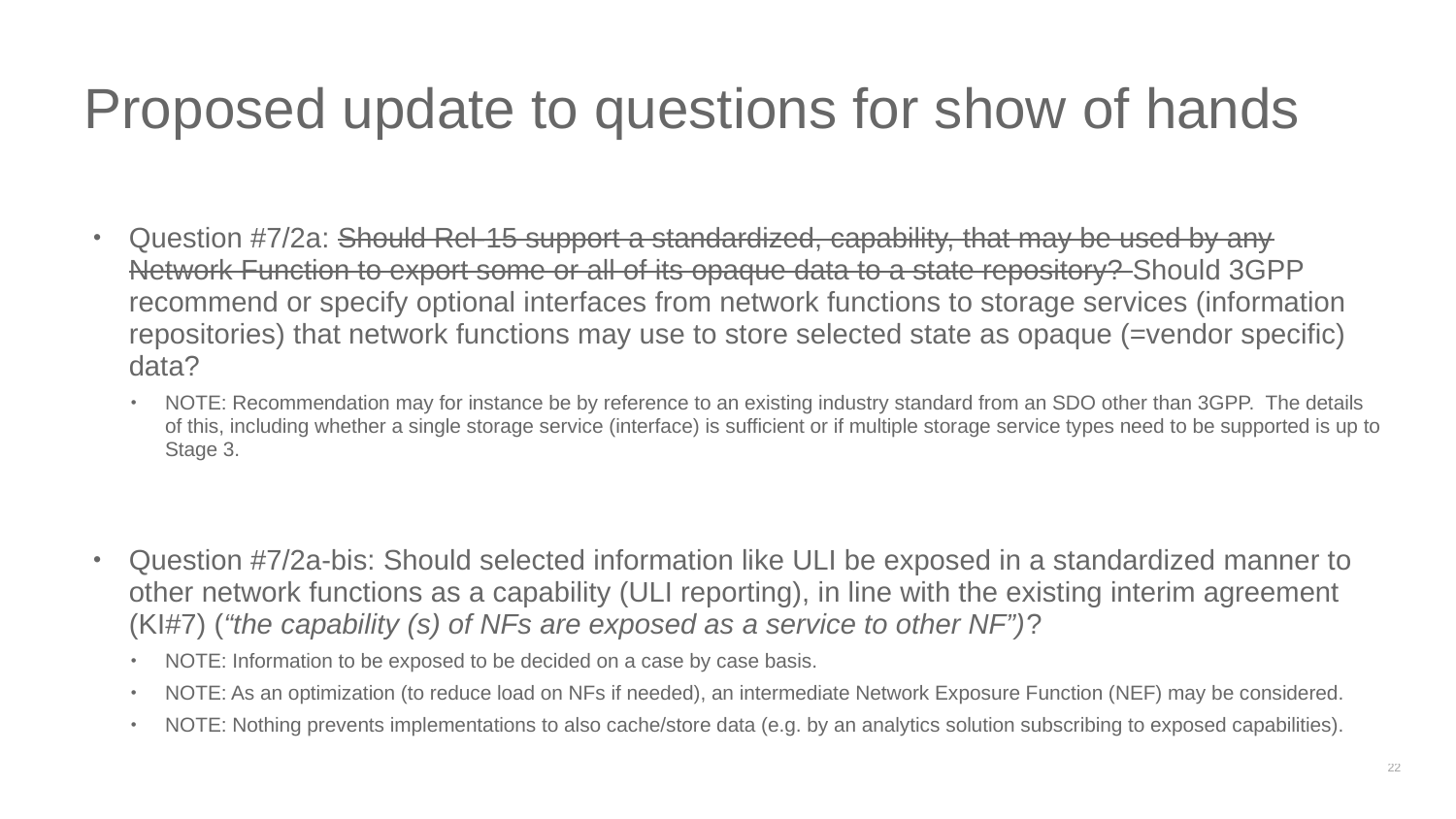

# Proposed update to questions for show of hands
Question #7/2a: Should Rel-15 support a standardized, capability, that may be used by any Network Function to export some or all of its opaque data to a state repository? Should 3GPP recommend or specify optional interfaces from network functions to storage services (information repositories) that network functions may use to store selected state as opaque (=vendor specific) data?
NOTE: Recommendation may for instance be by reference to an existing industry standard from an SDO other than 3GPP.  The details of this, including whether a single storage service (interface) is sufficient or if multiple storage service types need to be supported is up to Stage 3.

Question #7/2a-bis: Should selected information like ULI be exposed in a standardized manner to other network functions as a capability (ULI reporting), in line with the existing interim agreement (KI#7) (“the capability (s) of NFs are exposed as a service to other NF”)?
NOTE: Information to be exposed to be decided on a case by case basis.
NOTE: As an optimization (to reduce load on NFs if needed), an intermediate Network Exposure Function (NEF) may be considered.
NOTE: Nothing prevents implementations to also cache/store data (e.g. by an analytics solution subscribing to exposed capabilities).